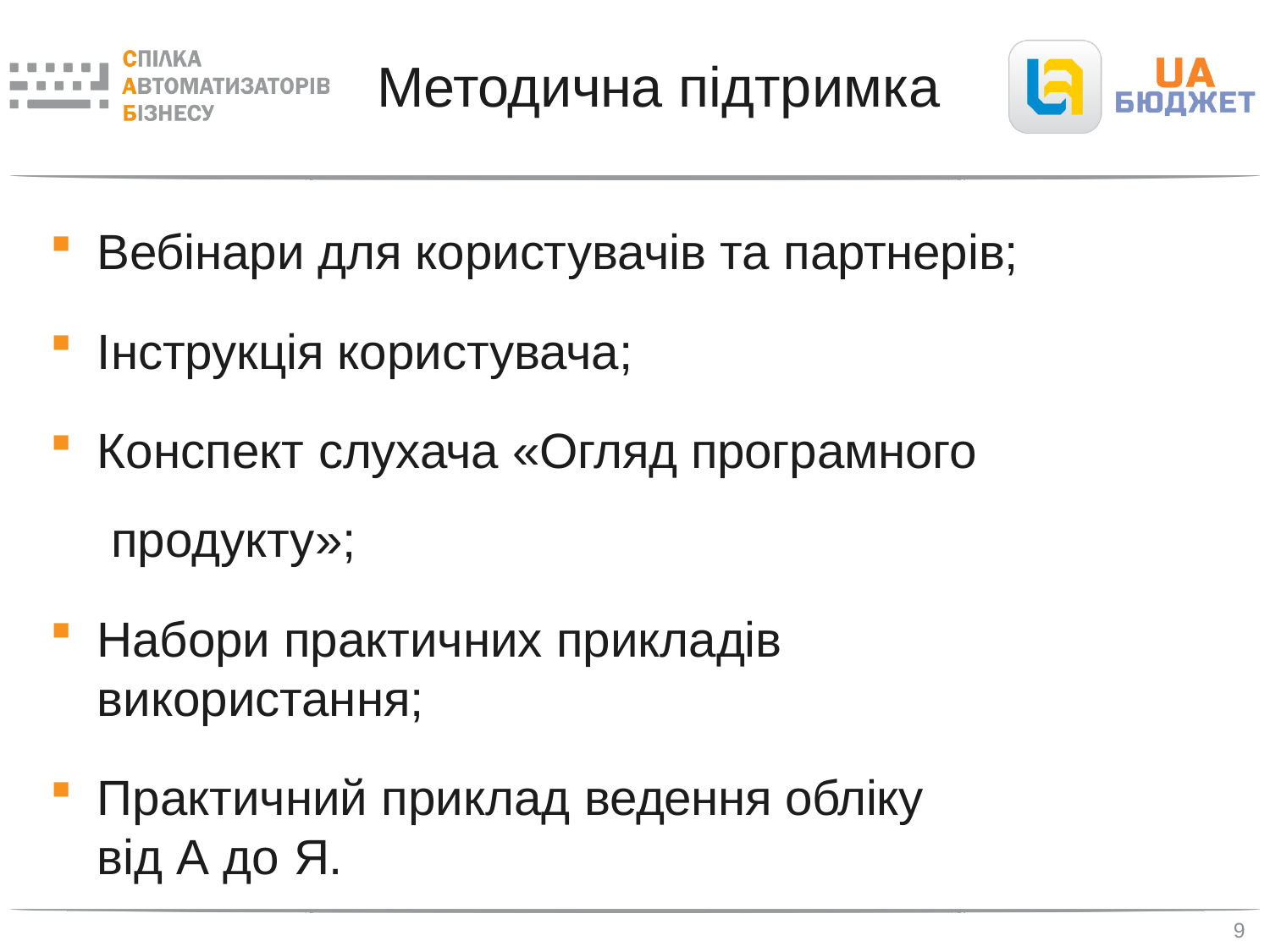

# Методична підтримка
Вебінари для користувачів та партнерів;
Інструкція користувача;
Конспект слухача «Огляд програмного  продукту»;
Набори практичних прикладів використання;
Практичний приклад ведення обліку від А до Я.
9